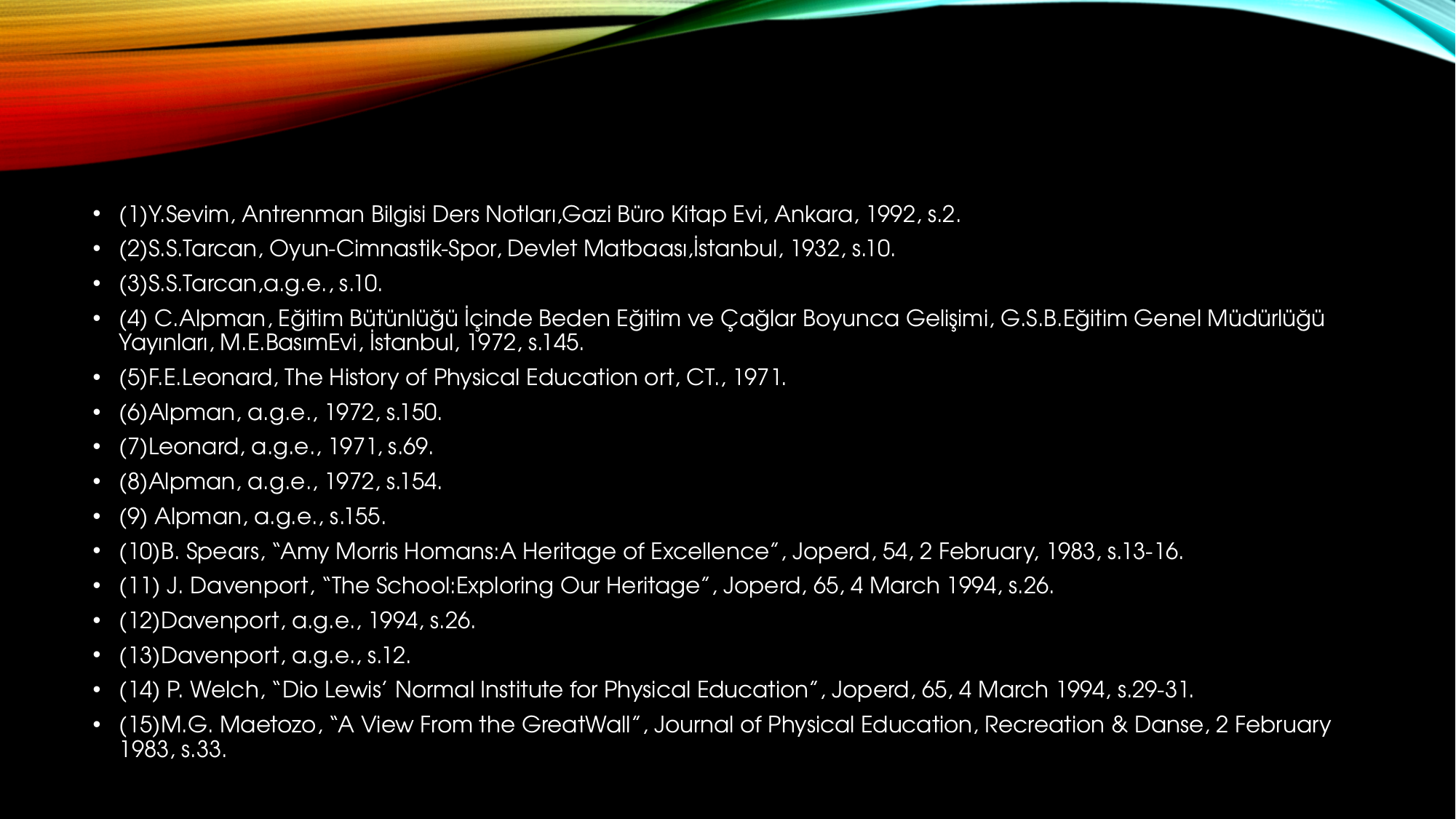

#
(1)Y.Sevim, Antrenman Bilgisi Ders Notları,Gazi Büro Kitap Evi, Ankara, 1992, s.2.
(2)S.S.Tarcan, Oyun-Cimnastik-Spor, Devlet Matbaası,İstanbul, 1932, s.10.
(3)S.S.Tarcan,a.g.e., s.10.
(4) C.Alpman, Eğitim Bütünlüğü İçinde Beden Eğitim ve Çağlar Boyunca Gelişimi, G.S.B.Eğitim Genel Müdürlüğü Yayınları, M.E.BasımEvi, İstanbul, 1972, s.145.
(5)F.E.Leonard, The History of Physical Education ort, CT., 1971.
(6)Alpman, a.g.e., 1972, s.150.
(7)Leonard, a.g.e., 1971, s.69.
(8)Alpman, a.g.e., 1972, s.154.
(9) Alpman, a.g.e., s.155.
(10)B. Spears, “Amy Morris Homans:A Heritage of Excellence”, Joperd, 54, 2 February, 1983, s.13-16.
(11) J. Davenport, “The School:Exploring Our Heritage”, Joperd, 65, 4 March 1994, s.26.
(12)Davenport, a.g.e., 1994, s.26.
(13)Davenport, a.g.e., s.12.
(14) P. Welch, “Dio Lewis’ Normal Institute for Physical Education”, Joperd, 65, 4 March 1994, s.29-31.
(15)M.G. Maetozo, “A View From the GreatWall”, Journal of Physical Education, Recreation & Danse, 2 February 1983, s.33.